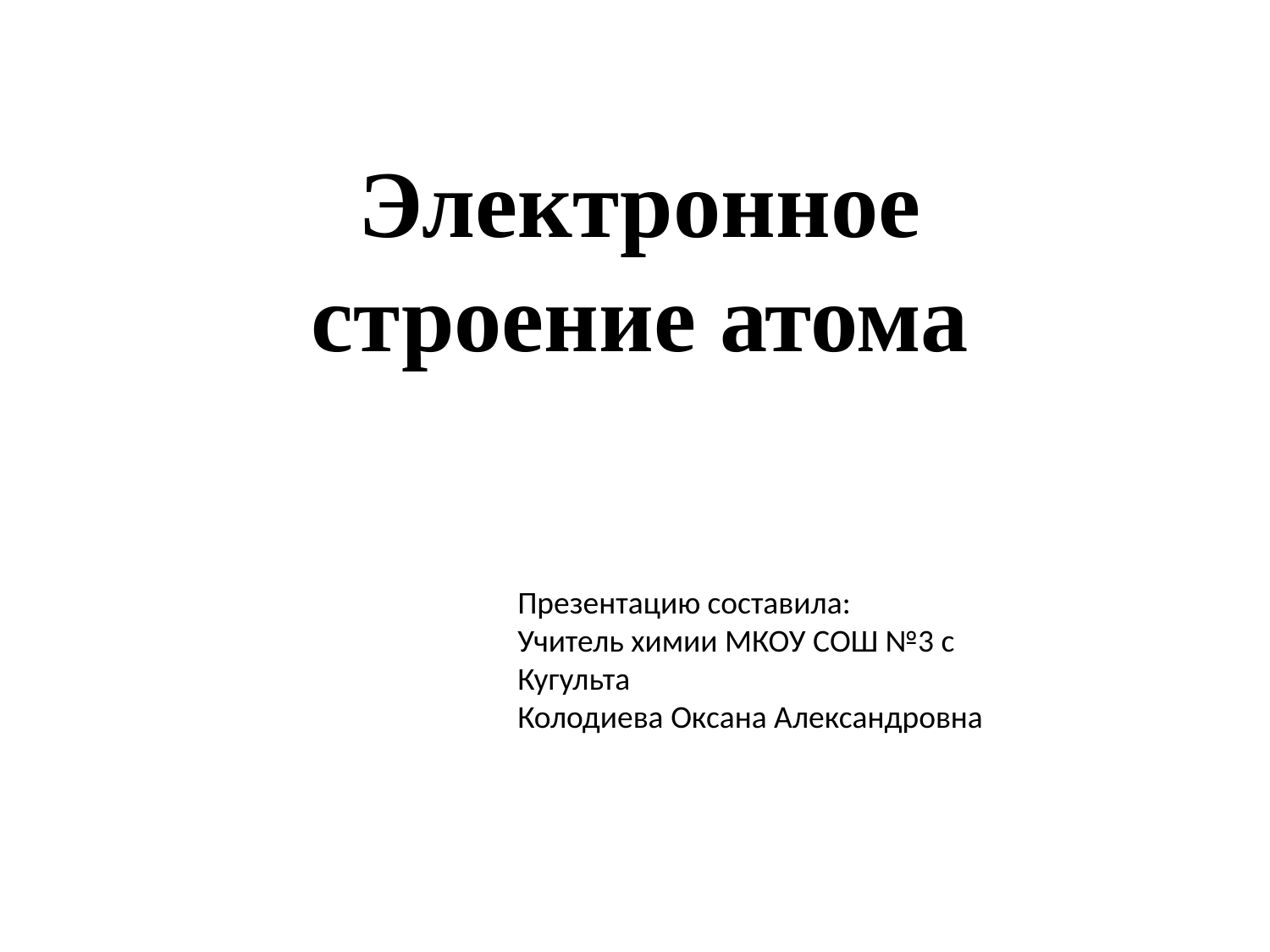

Электронное строение атома
Презентацию составила:
Учитель химии МКОУ СОШ №3 с Кугульта
Колодиева Оксана Александровна